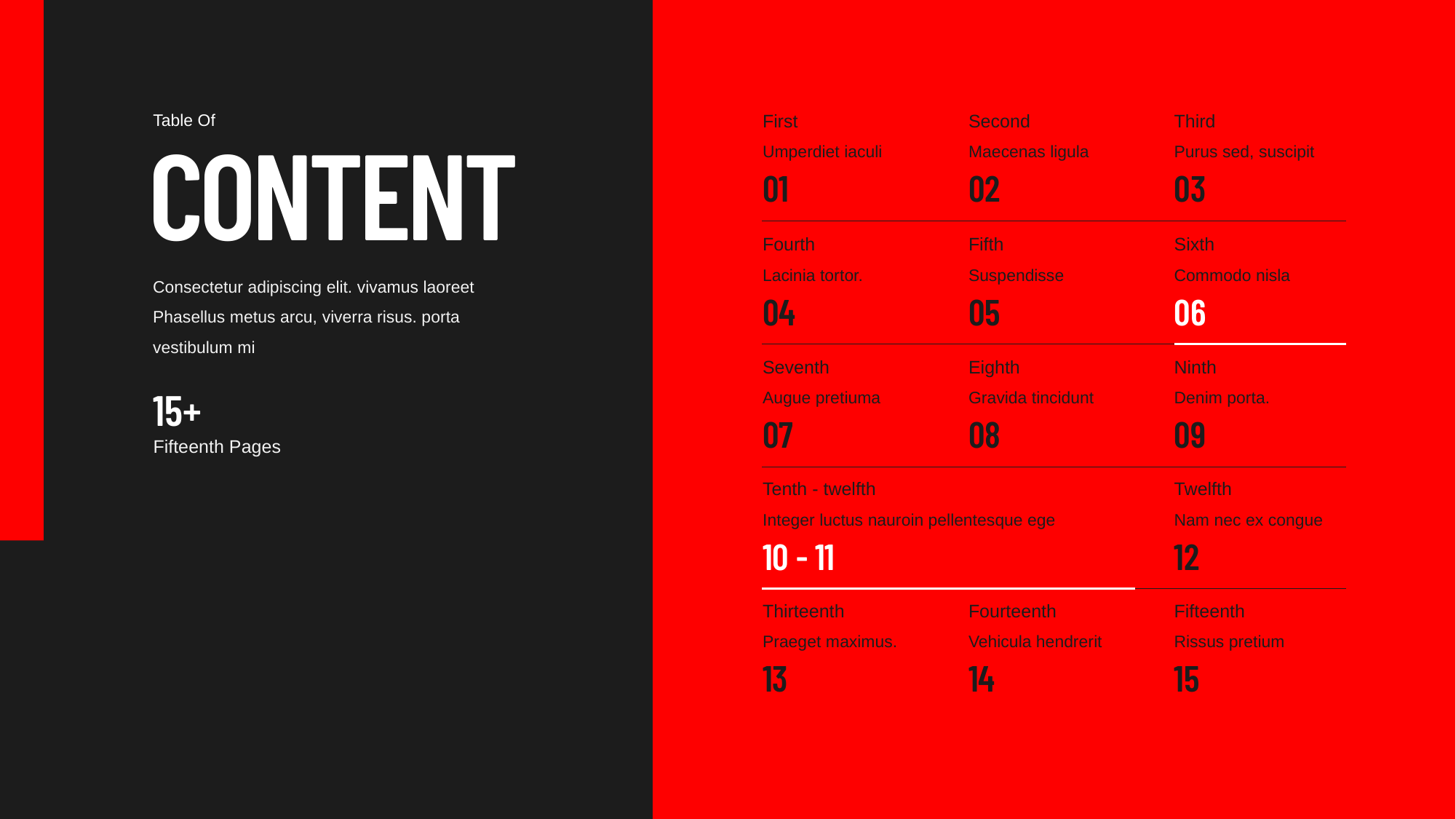

Table Of
First
Umperdiet iaculi
Second
Maecenas ligula
Third
Purus sed, suscipit
CONTENT
01
02
03
Fourth
Lacinia tortor.
Fifth
Suspendisse
Sixth
Commodo nisla
Consectetur adipiscing elit. vivamus laoreet Phasellus metus arcu, viverra risus. porta vestibulum mi
04
05
06
Seventh
Augue pretiuma
Eighth
Gravida tincidunt
Ninth
Denim porta.
15+
07
08
09
Fifteenth Pages
Tenth - twelfth
Integer luctus nauroin pellentesque ege
Twelfth
Nam nec ex congue
10 - 11
12

Thirteenth
Praeget maximus.
Fourteenth
Vehicula hendrerit
Fifteenth
Rissus pretium
13
14
15